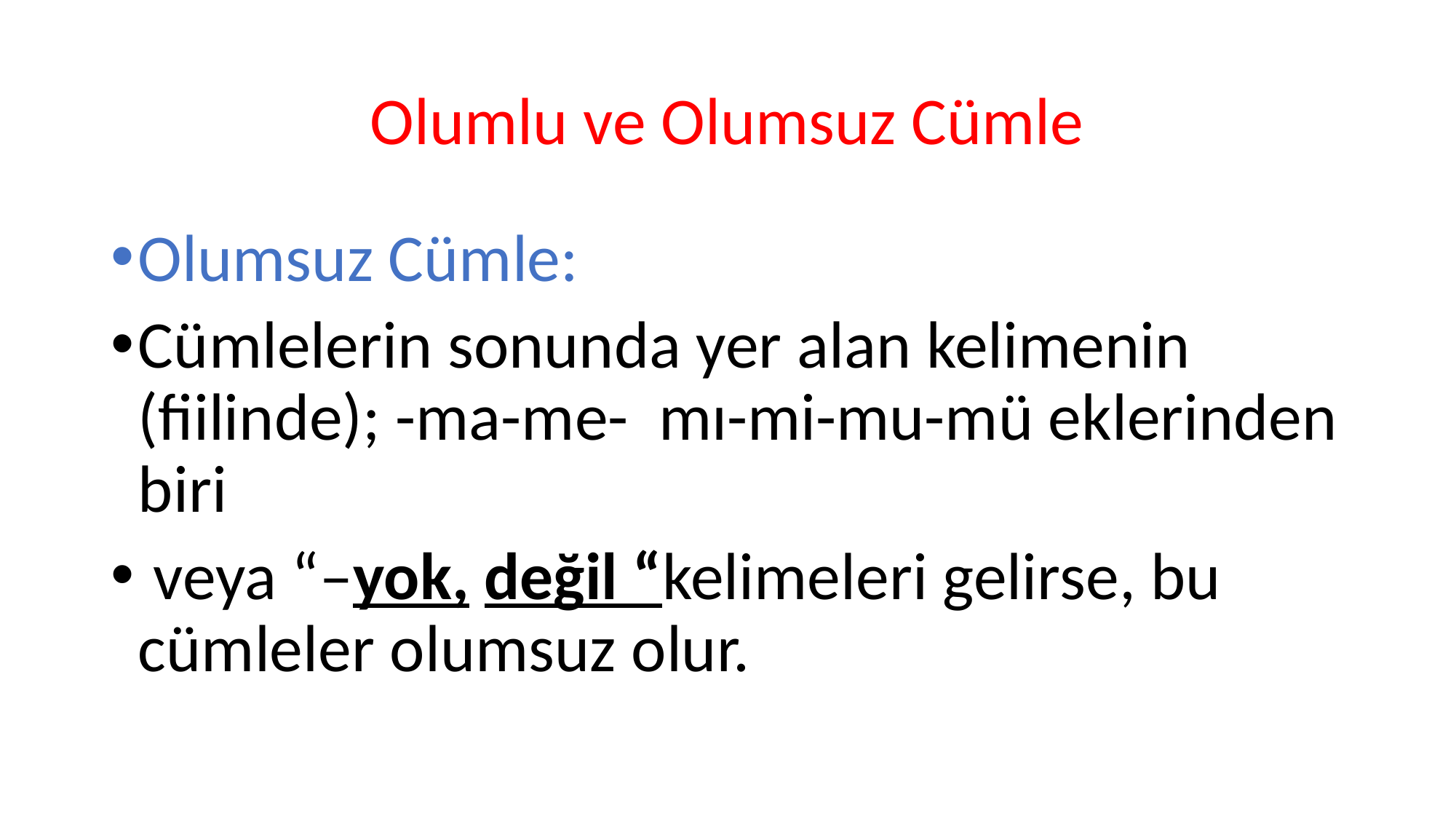

# Olumlu ve Olumsuz Cümle
Olumsuz Cümle:
Cümlelerin sonunda yer alan kelimenin  (fiilinde); -ma-me-  mı-mi-mu-mü eklerinden biri
 veya “–yok, değil “kelimeleri gelirse, bu cümleler olumsuz olur.